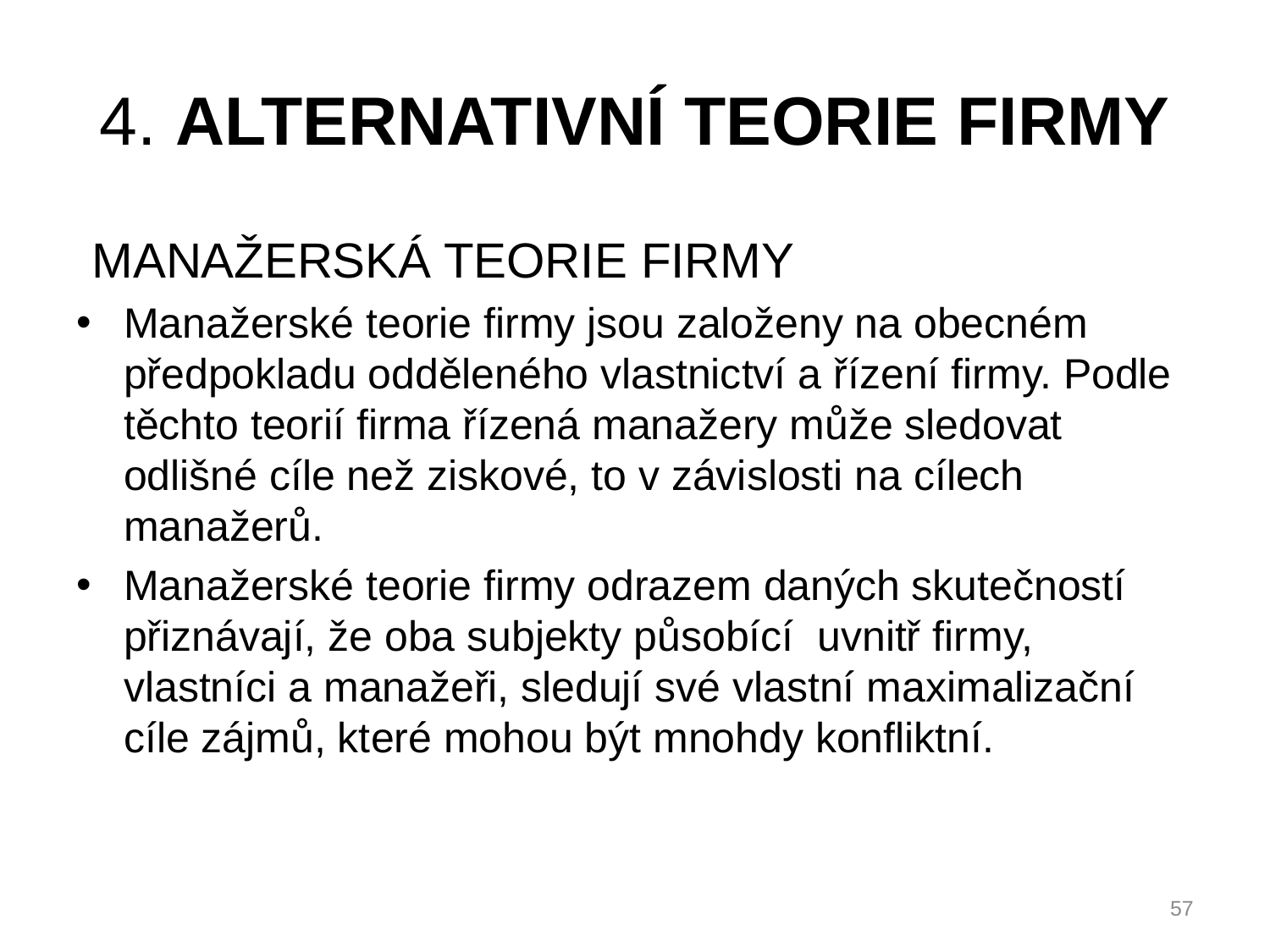

# 4. ALTERNATIVNÍ TEORIE FIRMY
MANAŽERSKÁ TEORIE FIRMY
Manažerské teorie firmy jsou založeny na obecném předpokladu odděleného vlastnictví a řízení firmy. Podle těchto teorií firma řízená manažery může sledovat odlišné cíle než ziskové, to v závislosti na cílech manažerů.
Manažerské teorie firmy odrazem daných skutečností přiznávají, že oba subjekty působící  uvnitř firmy, vlastníci a manažeři, sledují své vlastní maximalizační cíle zájmů, které mohou být mnohdy konfliktní.

57